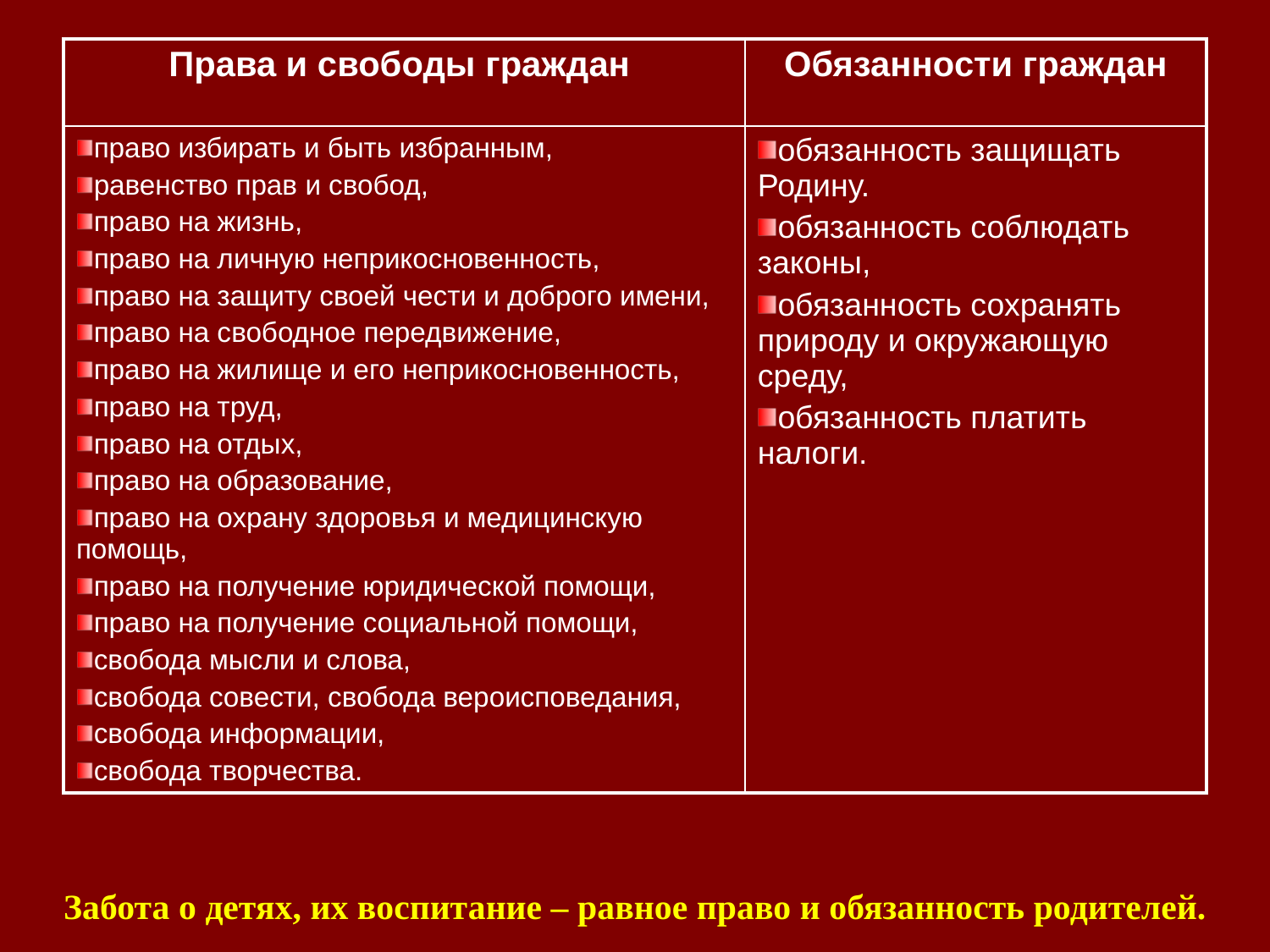

| Права и свободы граждан | Обязанности граждан |
| --- | --- |
| право избирать и быть избранным, равенство прав и свобод, право на жизнь, право на личную неприкосновенность, право на защиту своей чести и доброго имени, право на свободное передвижение, право на жилище и его неприкосновенность, право на труд, право на отдых, право на образование, право на охрану здоровья и медицинскую помощь, право на получение юридической помощи, право на получение социальной помощи, свобода мысли и слова, свобода совести, свобода вероисповедания, свобода информации, свобода творчества. | обязанность защищать Родину. обязанность соблюдать законы, обязанность сохранять природу и окружающую среду, обязанность платить налоги. |
Забота о детях, их воспитание – равное право и обязанность родителей.